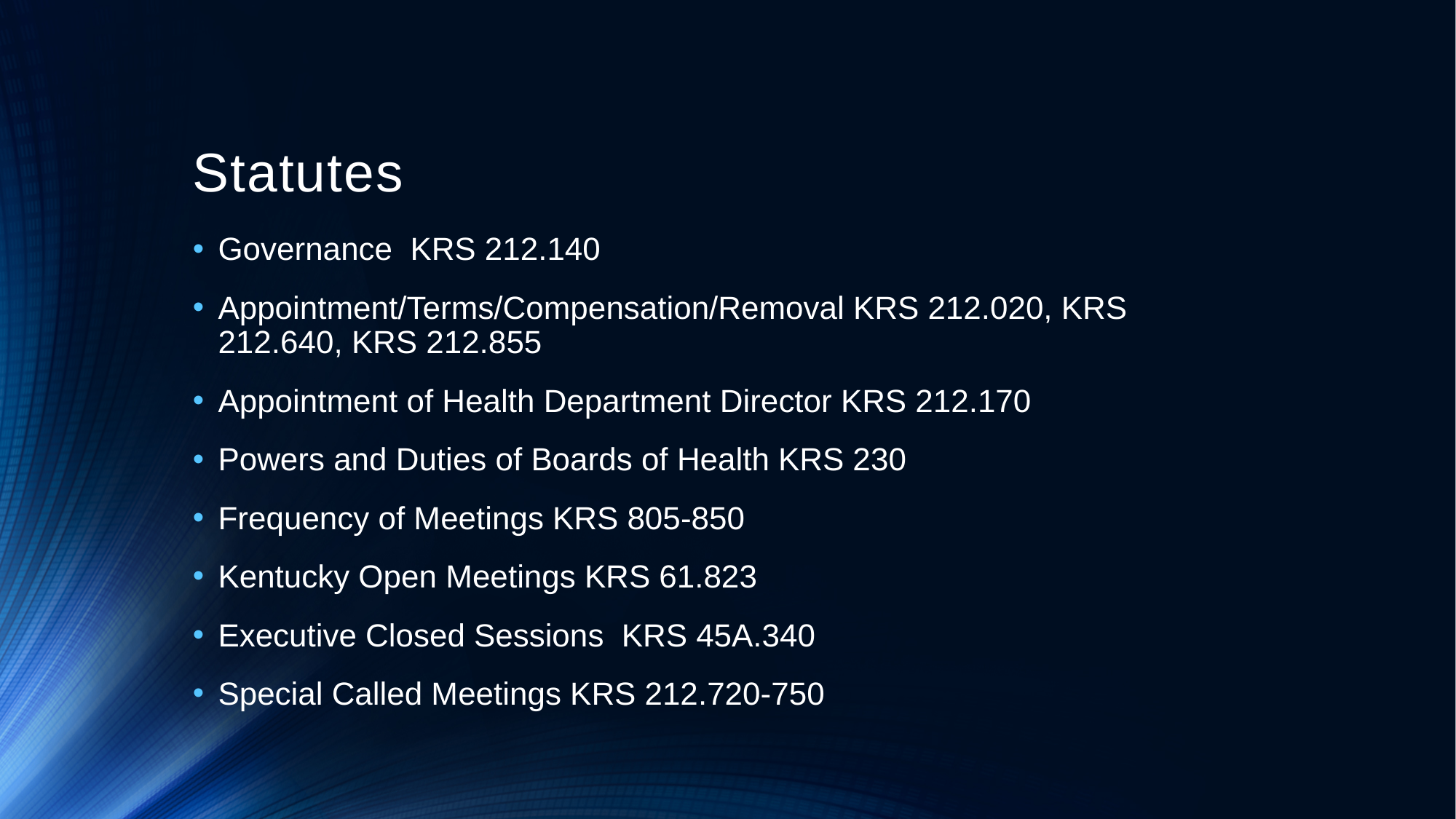

# Statutes
Governance  KRS 212.140
Appointment/Terms/Compensation/Removal KRS 212.020, KRS 212.640, KRS 212.855
Appointment of Health Department Director KRS 212.170
Powers and Duties of Boards of Health KRS 230
Frequency of Meetings KRS 805-850
Kentucky Open Meetings KRS 61.823
Executive Closed Sessions  KRS 45A.340
Special Called Meetings KRS 212.720-750